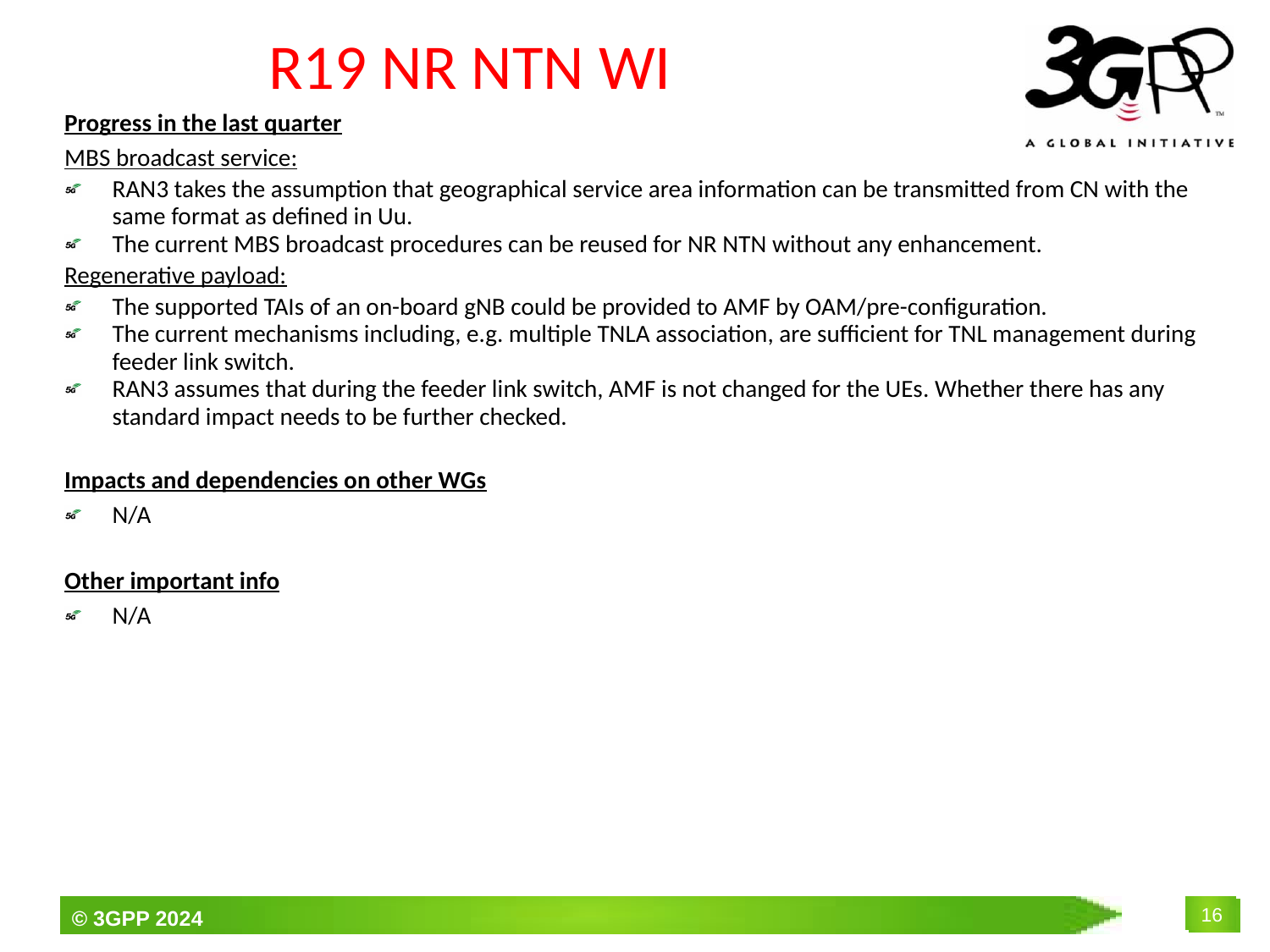

# R19 NR NTN WI

Progress in the last quarter
MBS broadcast service:
RAN3 takes the assumption that geographical service area information can be transmitted from CN with the same format as defined in Uu.
The current MBS broadcast procedures can be reused for NR NTN without any enhancement.
Regenerative payload:
The supported TAIs of an on-board gNB could be provided to AMF by OAM/pre-configuration.
The current mechanisms including, e.g. multiple TNLA association, are sufficient for TNL management during feeder link switch.
RAN3 assumes that during the feeder link switch, AMF is not changed for the UEs. Whether there has any standard impact needs to be further checked.

Impacts and dependencies on other WGs
N/A

Other important info
N/A

16